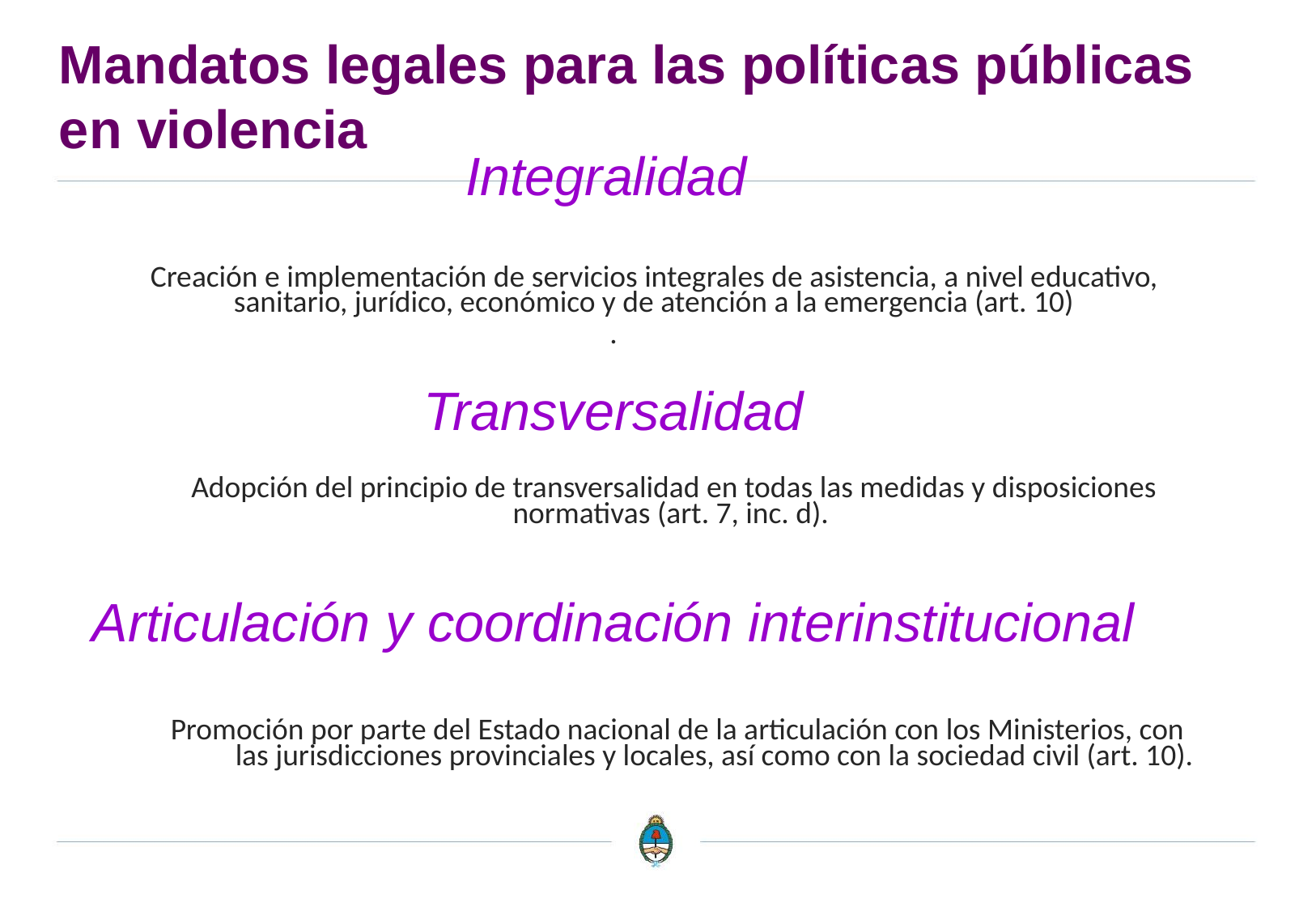

# Mandatos legales para las políticas públicas en violencia
Integralidad

          Creación e implementación de servicios integrales de asistencia, a nivel educativo, sanitario, jurídico, económico y de atención a la emergencia (art. 10)
.

Transversalidad

Adopción del principio de transversalidad en todas las medidas y disposiciones normativas (art. 7, inc. d).

Articulación y coordinación interinstitucional

 Promoción por parte del Estado nacional de la articulación con los Ministerios, con las jurisdicciones provinciales y locales, así como con la sociedad civil (art. 10).